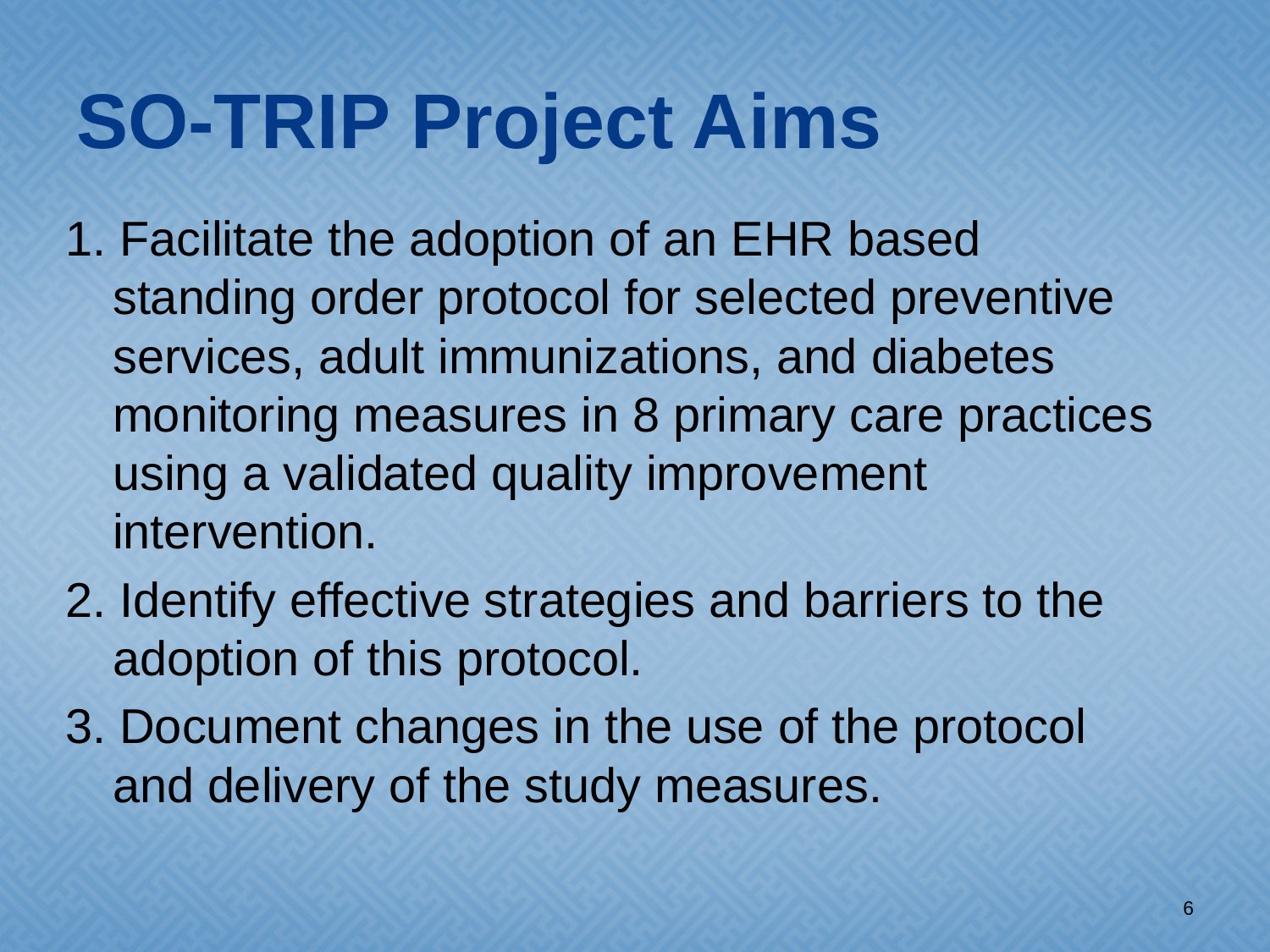

# SO-TRIP Project Aims
1. Facilitate the adoption of an EHR based standing order protocol for selected preventive services, adult immunizations, and diabetes monitoring measures in 8 primary care practices using a validated quality improvement intervention.
2. Identify effective strategies and barriers to the adoption of this protocol.
3. Document changes in the use of the protocol and delivery of the study measures.
6